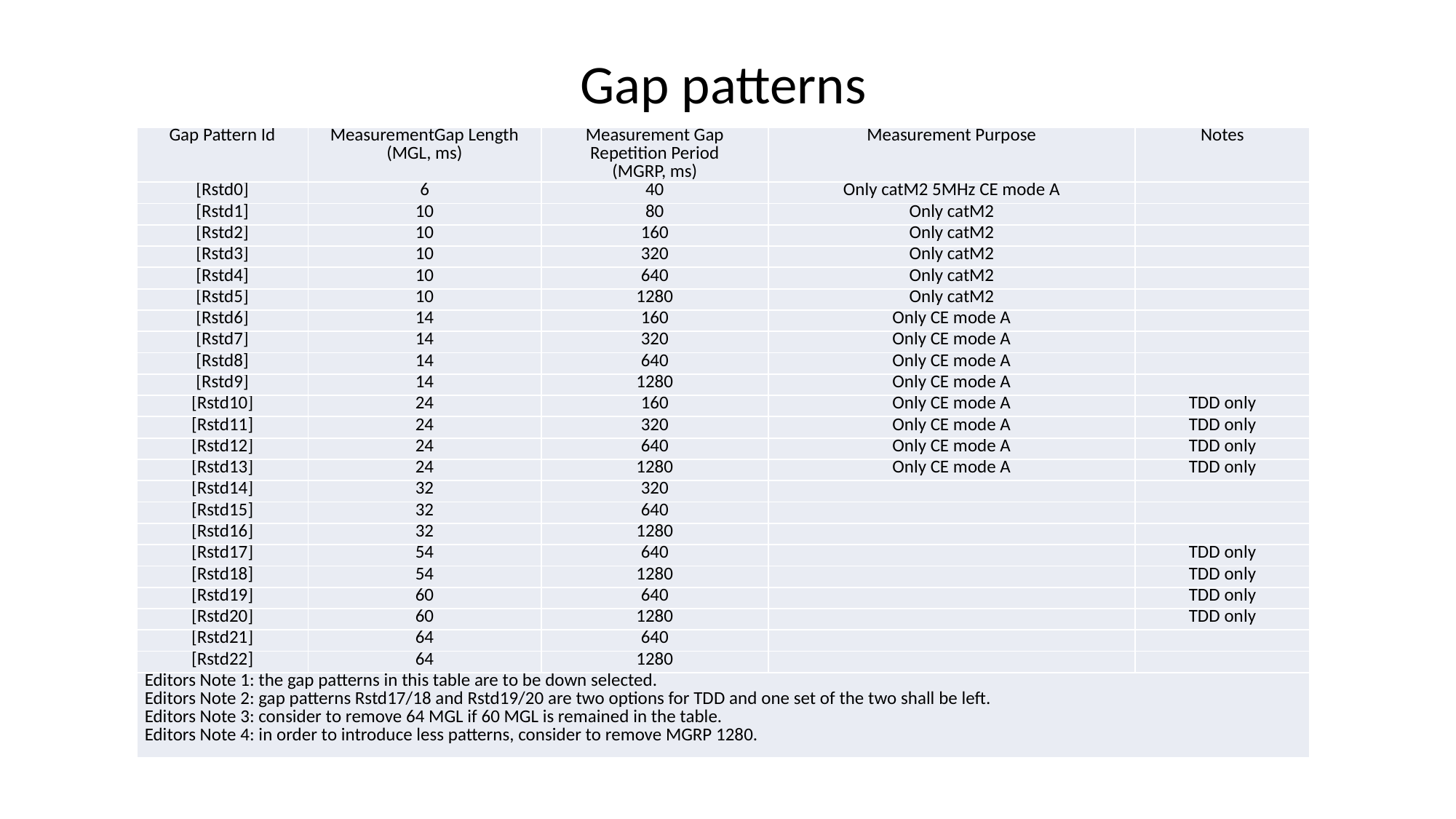

# Gap patterns
| Gap Pattern Id | MeasurementGap Length (MGL, ms) | Measurement Gap Repetition Period (MGRP, ms) | Measurement Purpose | Notes |
| --- | --- | --- | --- | --- |
| [Rstd0] | 6 | 40 | Only catM2 5MHz CE mode A |  |
| [Rstd1] | 10 | 80 | Only catM2 |  |
| [Rstd2] | 10 | 160 | Only catM2 |  |
| [Rstd3] | 10 | 320 | Only catM2 |  |
| [Rstd4] | 10 | 640 | Only catM2 |  |
| [Rstd5] | 10 | 1280 | Only catM2 |  |
| [Rstd6] | 14 | 160 | Only CE mode A |  |
| [Rstd7] | 14 | 320 | Only CE mode A |  |
| [Rstd8] | 14 | 640 | Only CE mode A |  |
| [Rstd9] | 14 | 1280 | Only CE mode A |  |
| [Rstd10] | 24 | 160 | Only CE mode A | TDD only |
| [Rstd11] | 24 | 320 | Only CE mode A | TDD only |
| [Rstd12] | 24 | 640 | Only CE mode A | TDD only |
| [Rstd13] | 24 | 1280 | Only CE mode A | TDD only |
| [Rstd14] | 32 | 320 |  |  |
| [Rstd15] | 32 | 640 |  |  |
| [Rstd16] | 32 | 1280 |  |  |
| [Rstd17] | 54 | 640 |  | TDD only |
| [Rstd18] | 54 | 1280 |  | TDD only |
| [Rstd19] | 60 | 640 |  | TDD only |
| [Rstd20] | 60 | 1280 |  | TDD only |
| [Rstd21] | 64 | 640 |  |  |
| [Rstd22] | 64 | 1280 |  |  |
| Editors Note 1: the gap patterns in this table are to be down selected. Editors Note 2: gap patterns Rstd17/18 and Rstd19/20 are two options for TDD and one set of the two shall be left. Editors Note 3: consider to remove 64 MGL if 60 MGL is remained in the table. Editors Note 4: in order to introduce less patterns, consider to remove MGRP 1280. |  |  |  |  |